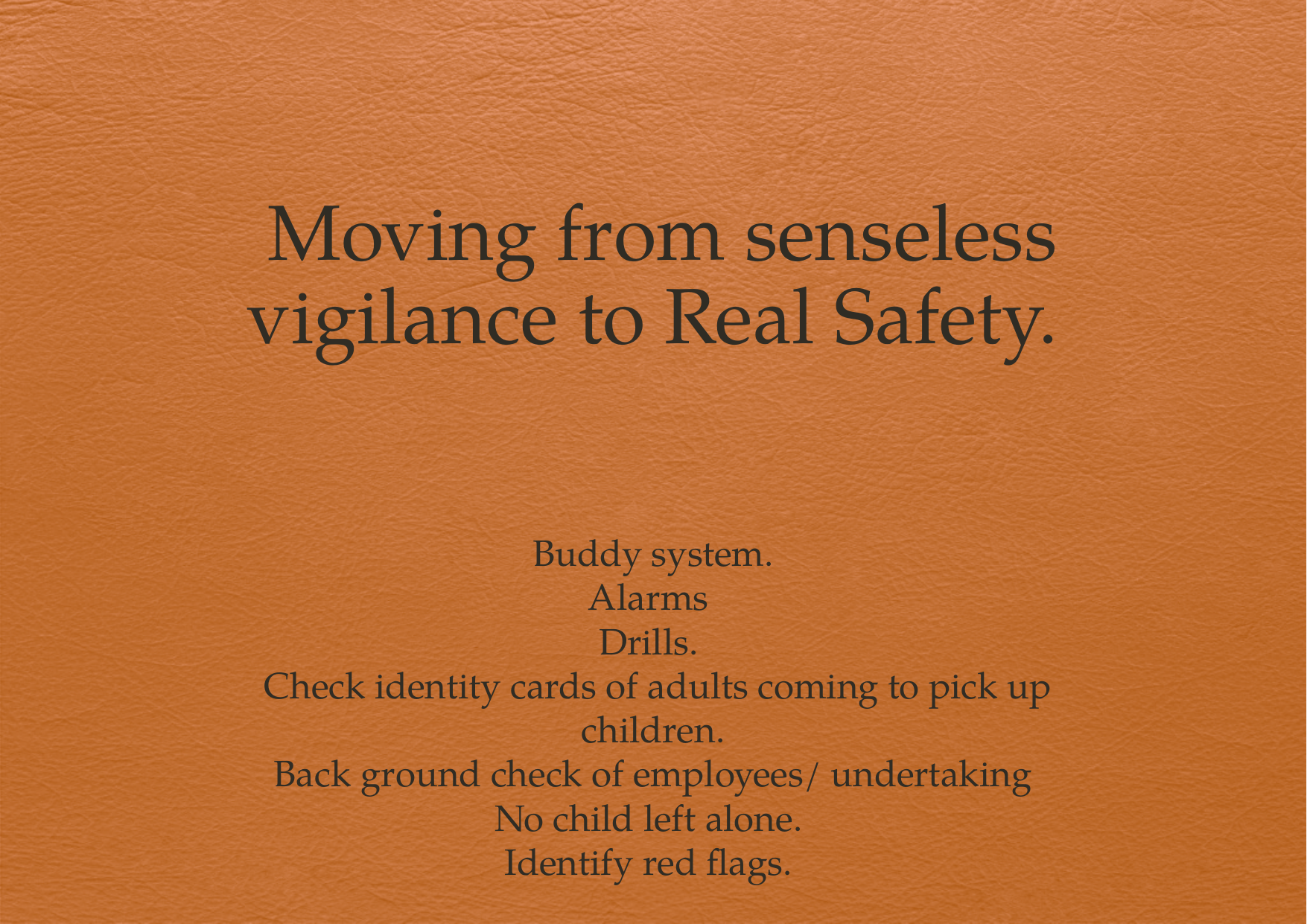

# Moving from senseless vigilance to Real Safety.
Buddy system.
Alarms
Drills.
 Check identity cards of adults coming to pick up children.
Back ground check of employees/ undertaking
No child left alone.
Identify red flags.